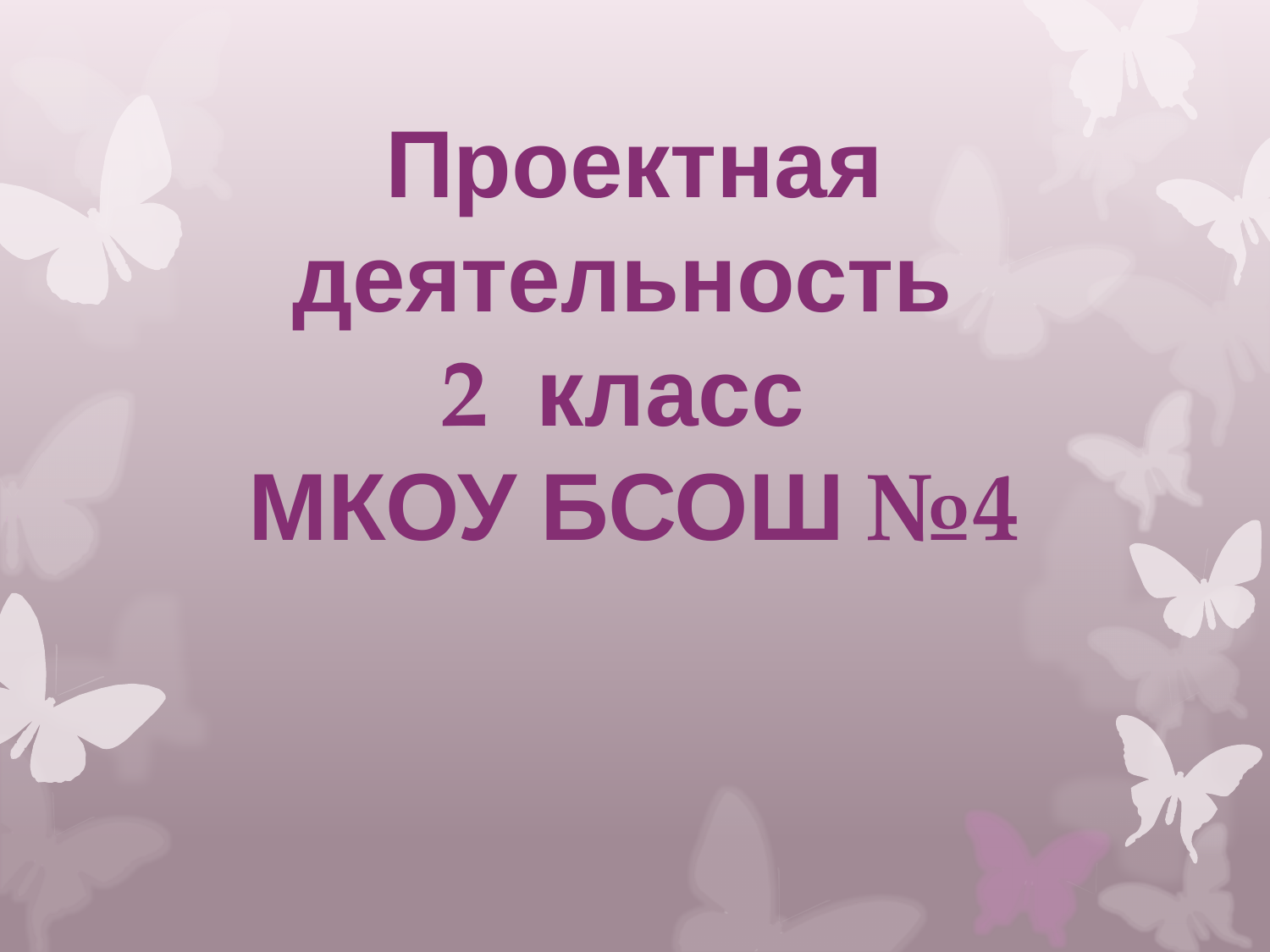

# Проектная деятельность 2  класс МКОУ БСОШ №4